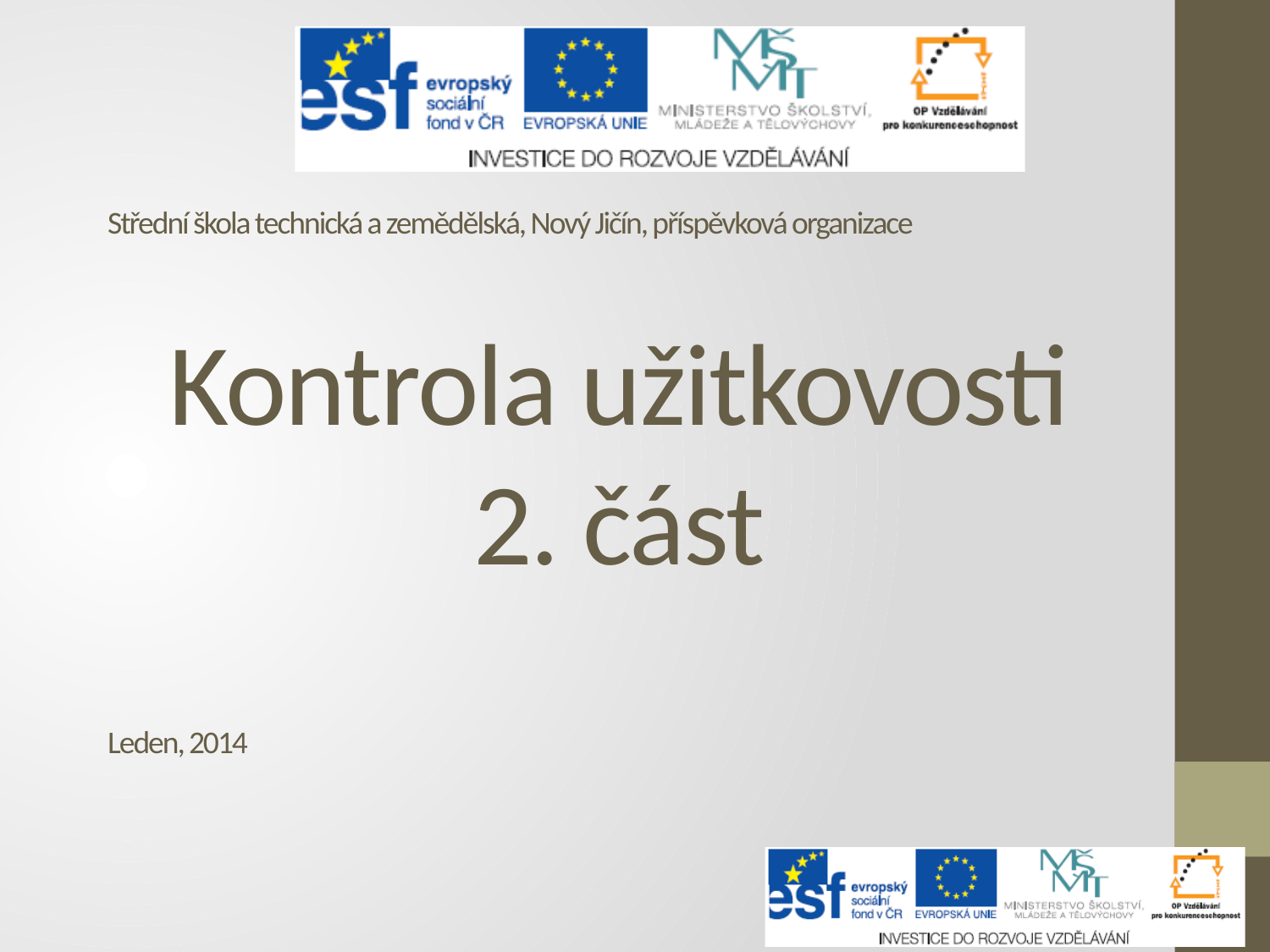

Střední škola technická a zemědělská, Nový Jičín, příspěvková organizace
# Kontrola užitkovosti 2. část
Leden, 2014